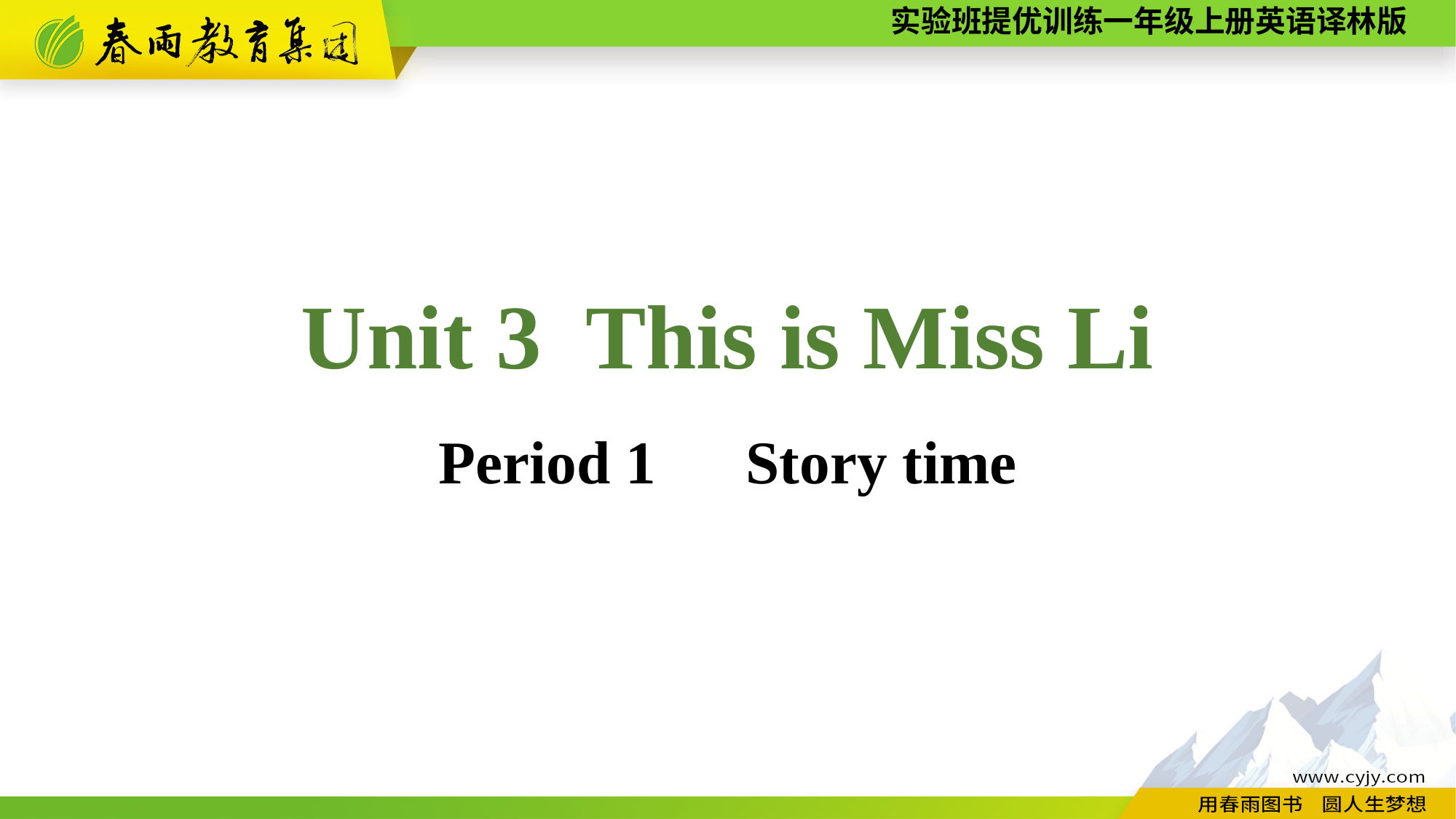

Unit 3  This is Miss Li
Period 1　Story time